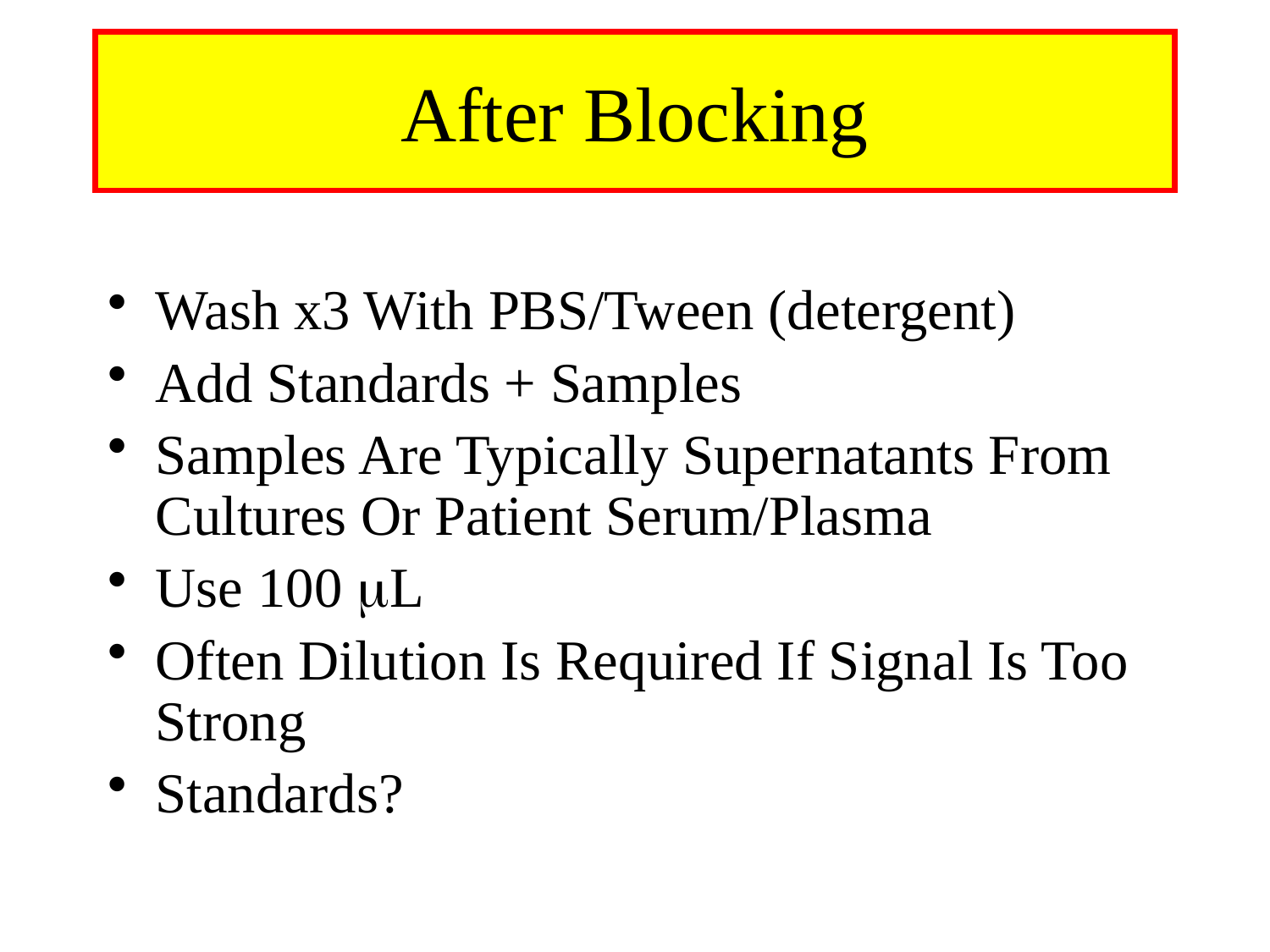

# After Blocking
Wash x3 With PBS/Tween (detergent)
Add Standards + Samples
Samples Are Typically Supernatants From Cultures Or Patient Serum/Plasma
Use 100 μL
Often Dilution Is Required If Signal Is Too Strong
Standards?